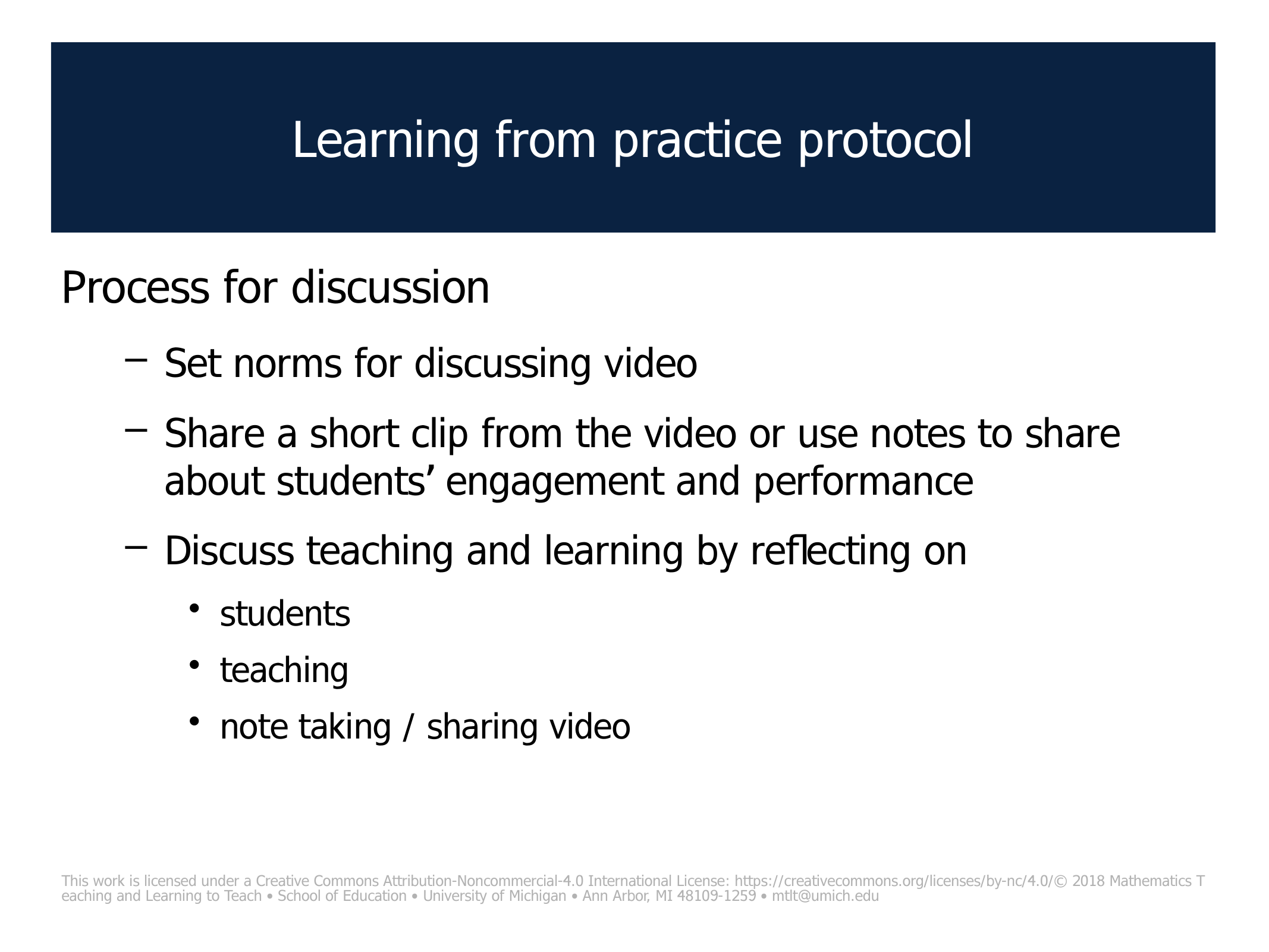

# Learning from practice protocol
Process for discussion
Set norms for discussing video
Share a short clip from the video or use notes to share about students’ engagement and performance
Discuss teaching and learning by reflecting on
students
teaching
note taking / sharing video
This work is licensed under a Creative Commons Attribution-Noncommercial-4.0 International License: https://creativecommons.org/licenses/by-nc/4.0/
© 2018 Mathematics Teaching and Learning to Teach • School of Education • University of Michigan • Ann Arbor, MI 48109-1259 • mtlt@umich.edu